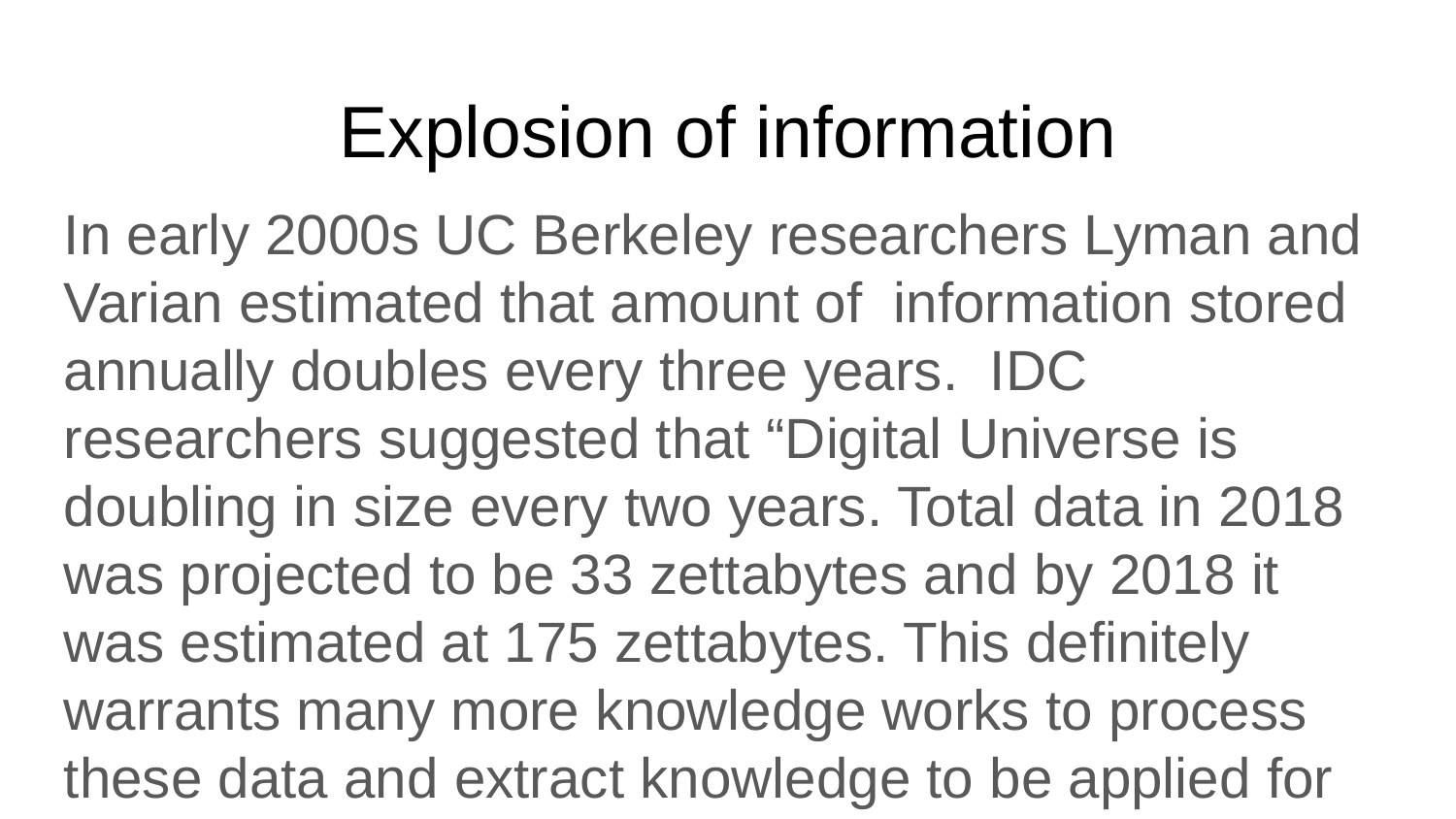

Explosion of information
In early 2000s UC Berkeley researchers Lyman and Varian estimated that amount of  information stored annually doubles every three years.  IDC researchers suggested that “Digital Universe is doubling in size every two years. Total data in 2018 was projected to be 33 zettabytes and by 2018 it was estimated at 175 zettabytes. This definitely warrants many more knowledge works to process these data and extract knowledge to be applied for the benefit of the mankind.